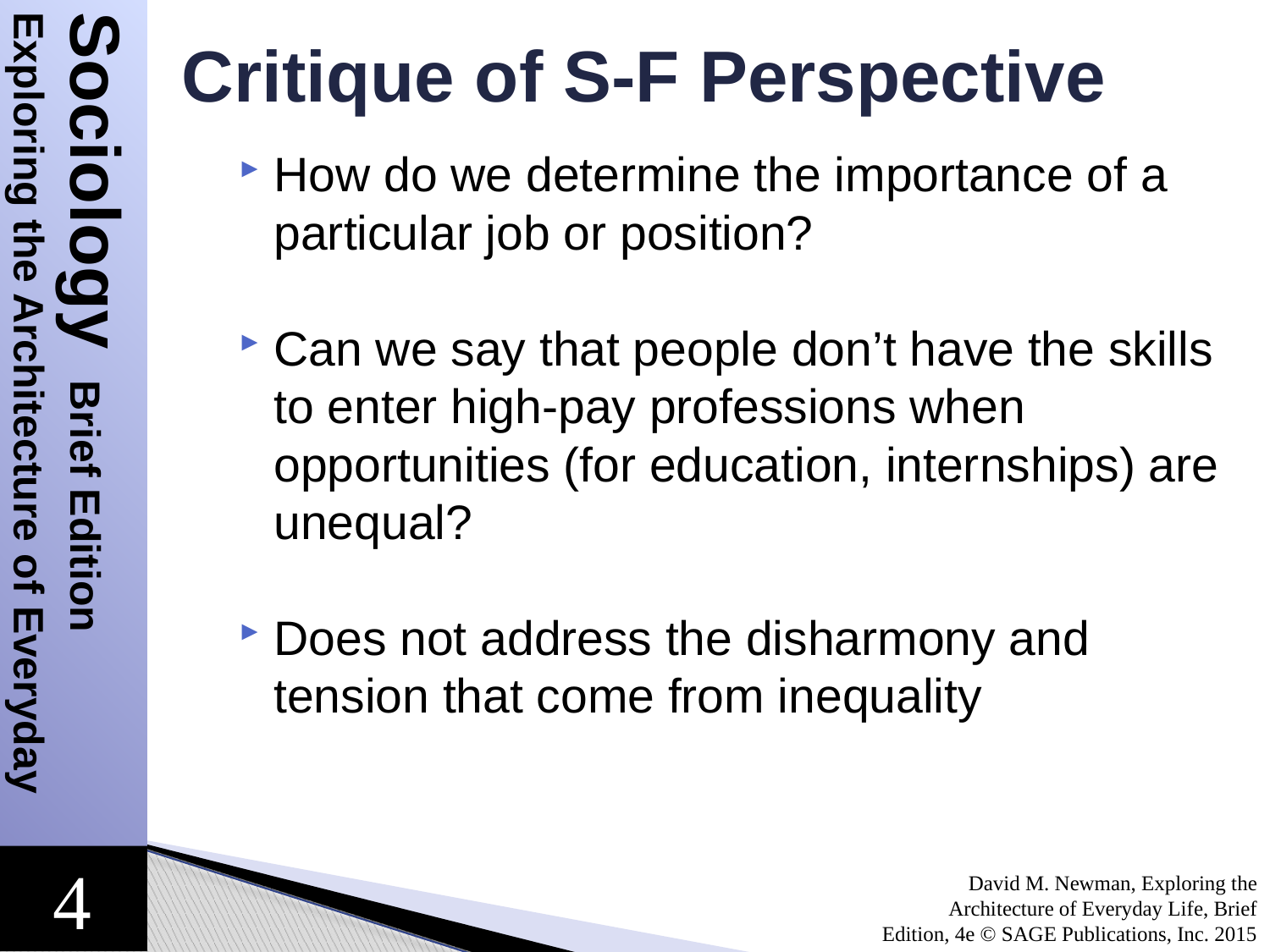

Critique of S-F Perspective
How do we determine the importance of a particular job or position?

Can we say that people don’t have the skills to enter high-pay professions when opportunities (for education, internships) are unequal?

Does not address the disharmony and tension that come from inequality
David M. Newman, Exploring the Architecture of Everyday Life, Brief Edition, 4e © SAGE Publications, Inc. 2015